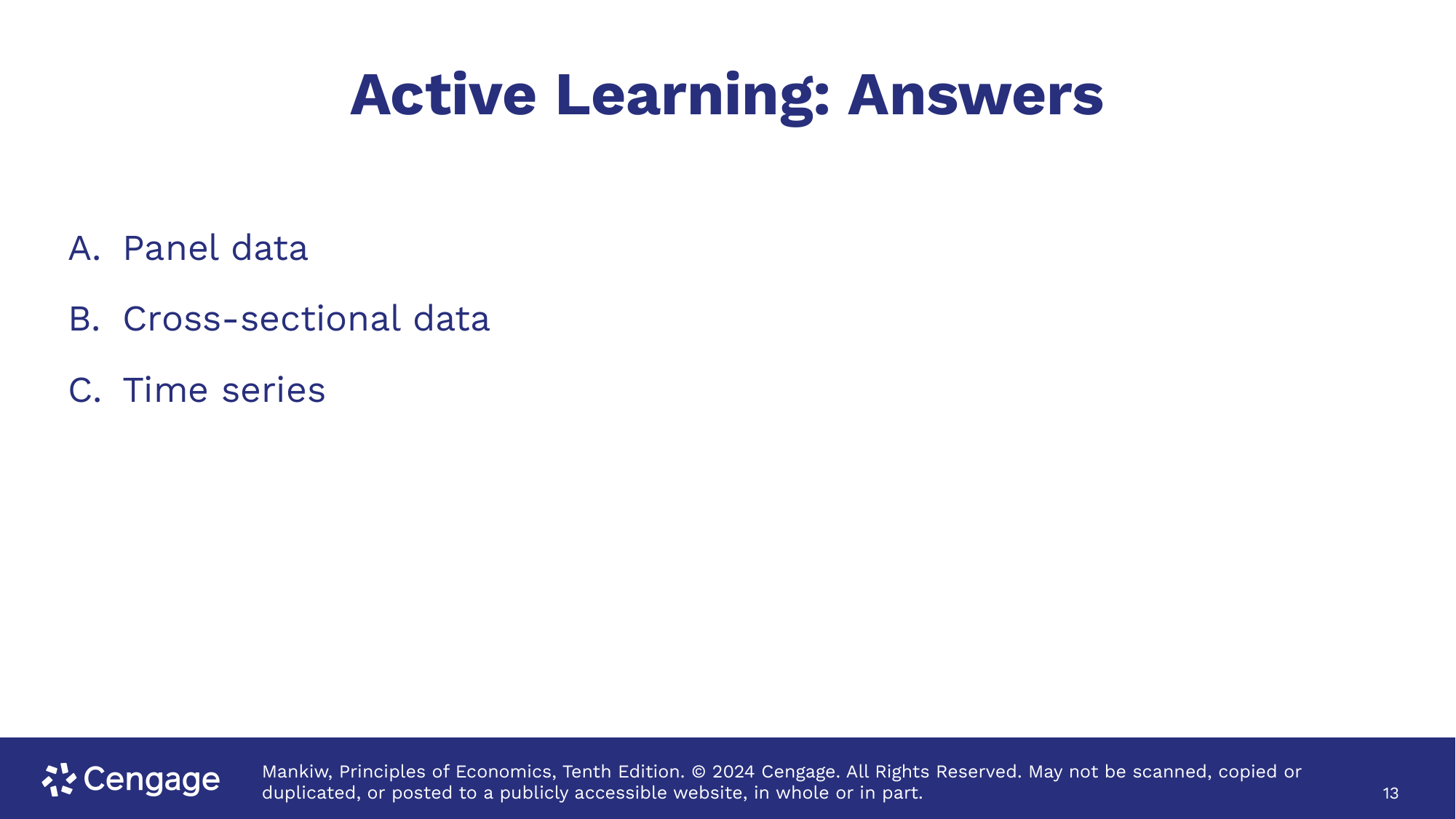

# Active Learning: Answers
Panel data
Cross-sectional data
Time series